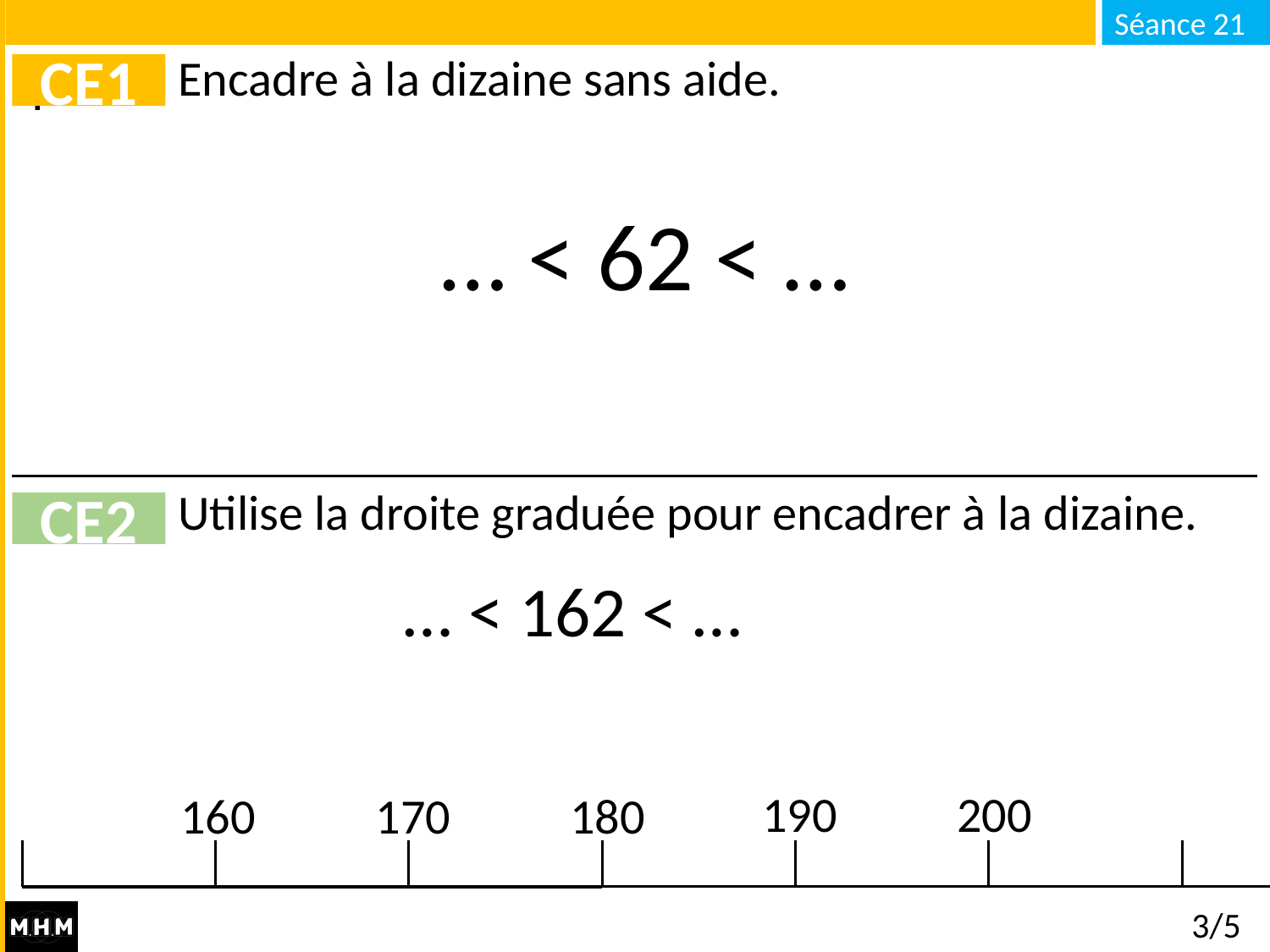

# Encadre à la dizaine sans aide.
CE1
… < 62 < …
Utilise la droite graduée pour encadrer à la dizaine.
CE2
… < 162 < …
190
200
160
170
180
3/5